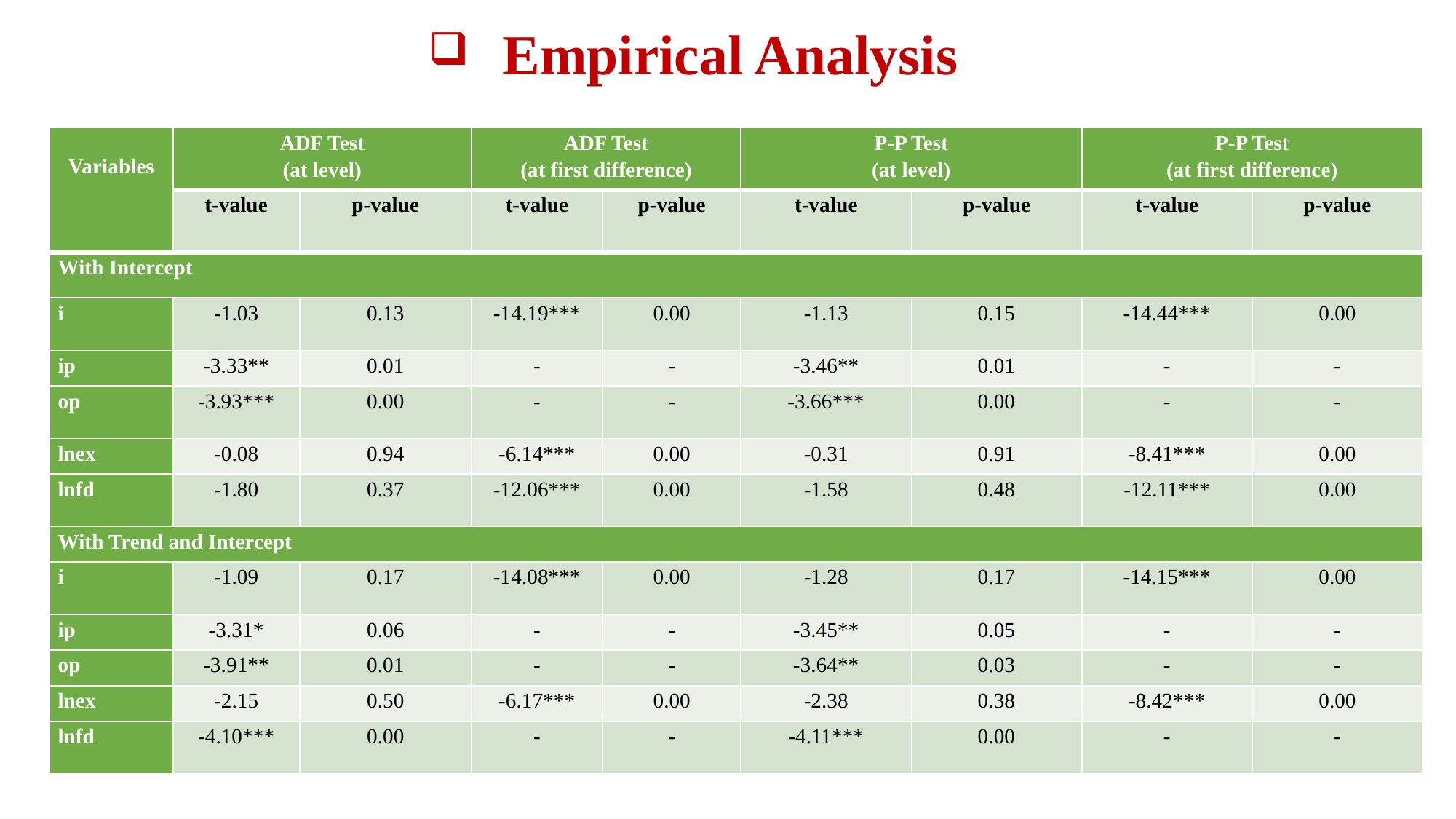

# Empirical Analysis
| Variables | ADF Test (at level) |  | ADF Test (at first difference) |  | P-P Test (at level) |  | P-P Test (at first difference) |  |
| --- | --- | --- | --- | --- | --- | --- | --- | --- |
|  | t-value | p-value | t-value | p-value | t-value | p-value | t-value | p-value |
| With Intercept |  |  |  |  |  |  |  |  |
| i | -1.03 | 0.13 | -14.19\*\*\* | 0.00 | -1.13 | 0.15 | -14.44\*\*\* | 0.00 |
| ip | -3.33\*\* | 0.01 | - | - | -3.46\*\* | 0.01 | - | - |
| op | -3.93\*\*\* | 0.00 | - | - | -3.66\*\*\* | 0.00 | - | - |
| lnex | -0.08 | 0.94 | -6.14\*\*\* | 0.00 | -0.31 | 0.91 | -8.41\*\*\* | 0.00 |
| lnfd | -1.80 | 0.37 | -12.06\*\*\* | 0.00 | -1.58 | 0.48 | -12.11\*\*\* | 0.00 |
| With Trend and Intercept |  |  |  |  |  |  |  |  |
| i | -1.09 | 0.17 | -14.08\*\*\* | 0.00 | -1.28 | 0.17 | -14.15\*\*\* | 0.00 |
| ip | -3.31\* | 0.06 | - | - | -3.45\*\* | 0.05 | - | - |
| op | -3.91\*\* | 0.01 | - | - | -3.64\*\* | 0.03 | - | - |
| lnex | -2.15 | 0.50 | -6.17\*\*\* | 0.00 | -2.38 | 0.38 | -8.42\*\*\* | 0.00 |
| lnfd | -4.10\*\*\* | 0.00 | - | - | -4.11\*\*\* | 0.00 | - | - |